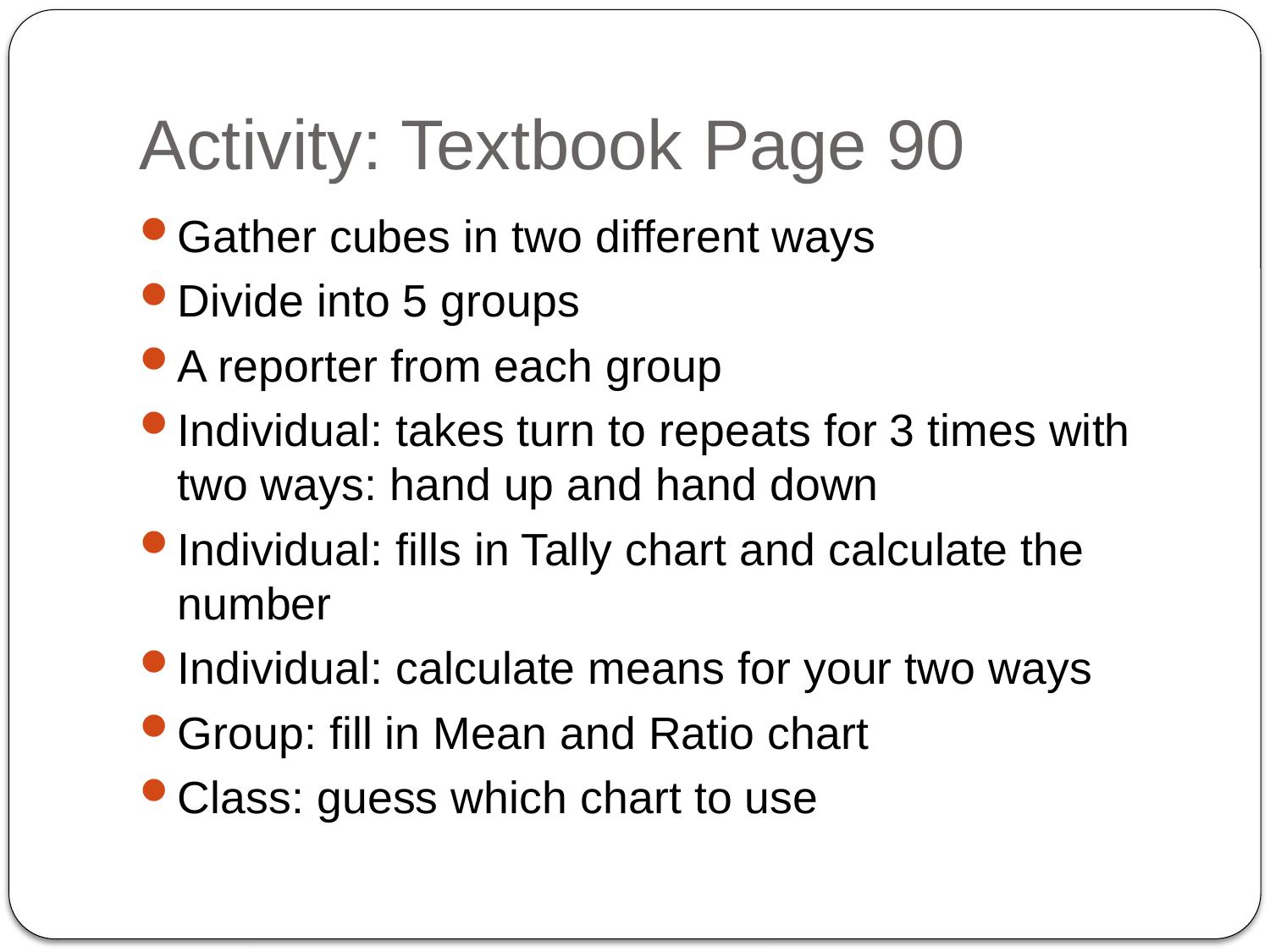

# Activity: Textbook Page 90
Gather cubes in two different ways
Divide into 5 groups
A reporter from each group
Individual: takes turn to repeats for 3 times with two ways: hand up and hand down
Individual: fills in Tally chart and calculate the number
Individual: calculate means for your two ways
Group: fill in Mean and Ratio chart
Class: guess which chart to use